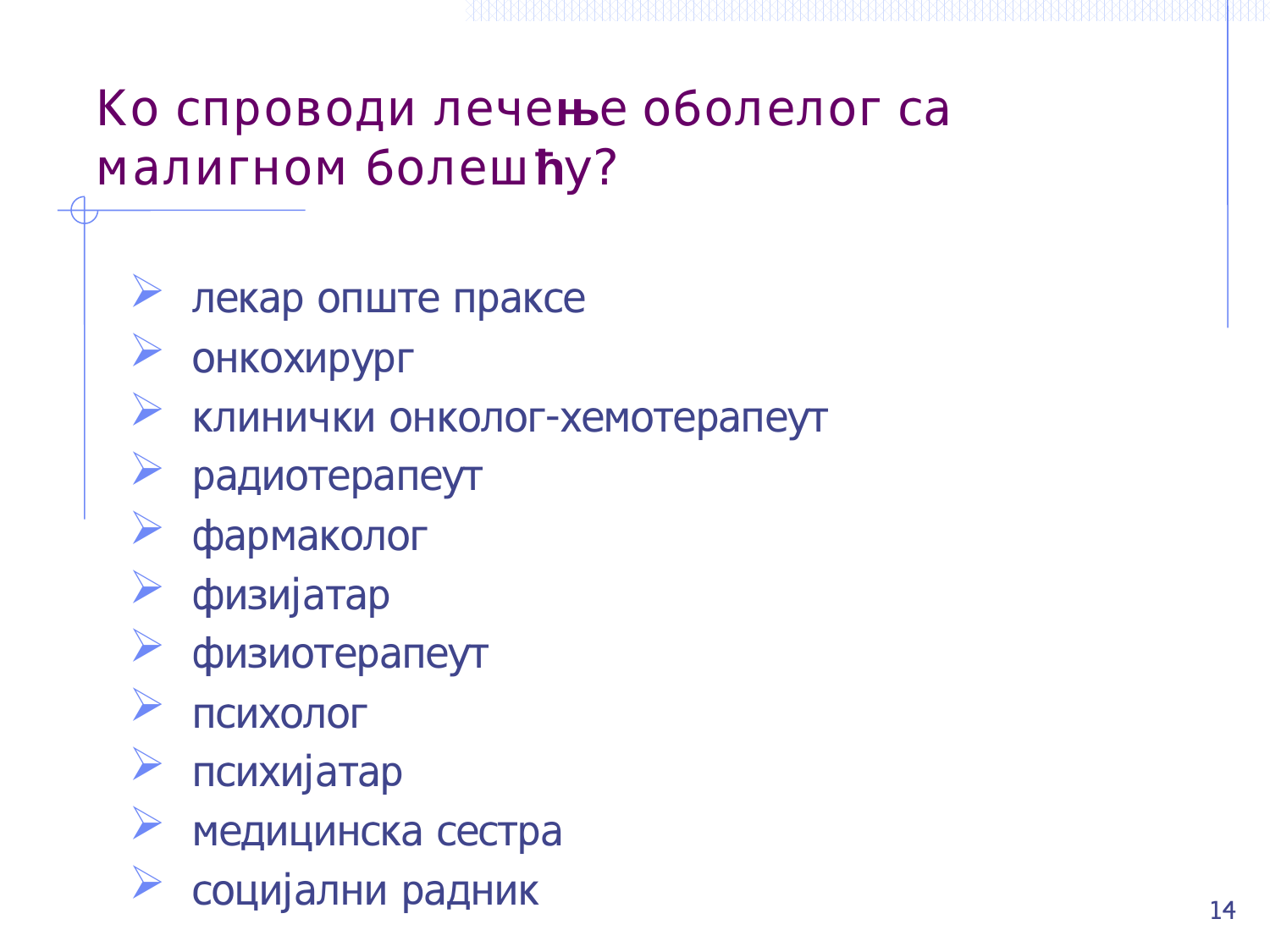

# Ко спроводи лечење оболелог са малигном болешћу?
лекар опште праксе
онкохирург
клинички онколог-хемотерапеут
радиотерапеут
фармаколог
физијатар
физиотерапеут
психолог
психијатар
медицинска сестра
социјални радник
14